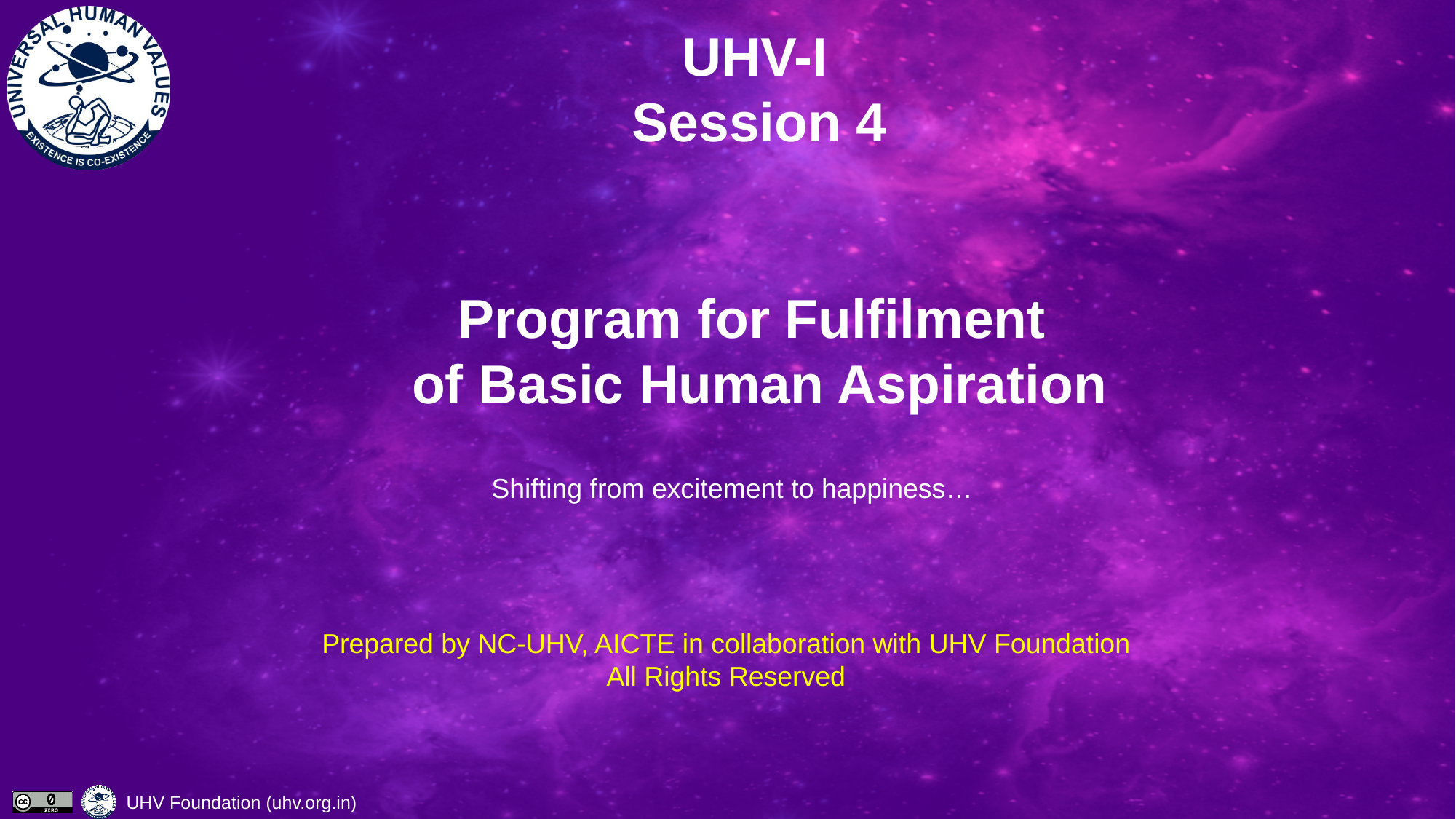

# UHV-I Session 4 Program for Fulfilment of Basic Human Aspiration
Shifting from excitement to happiness…